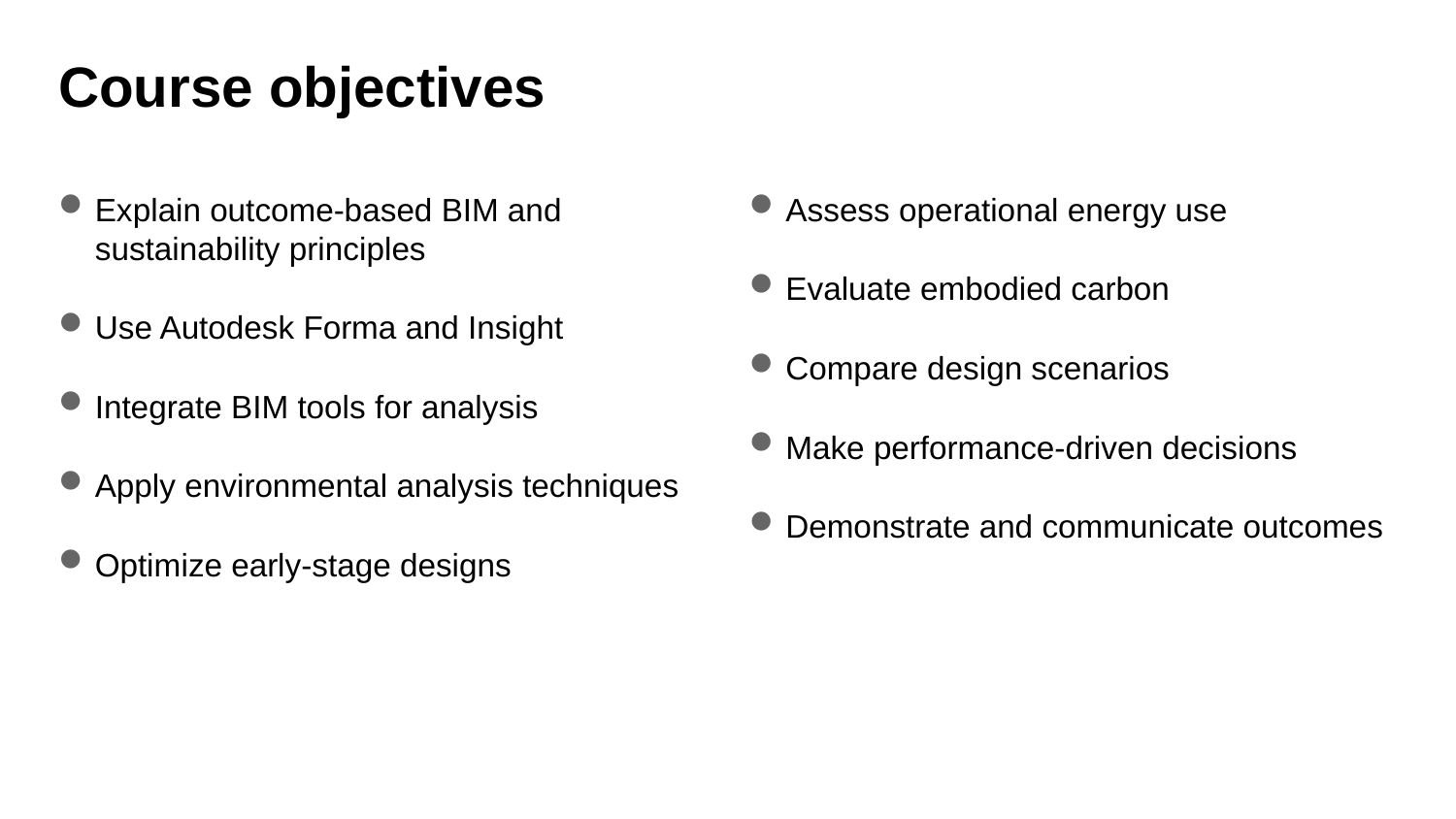

# Course objectives
Explain outcome-based BIM and sustainability principles
Use Autodesk Forma and Insight
Integrate BIM tools for analysis
Apply environmental analysis techniques
Optimize early-stage designs
Assess operational energy use
Evaluate embodied carbon
Compare design scenarios
Make performance-driven decisions
Demonstrate and communicate outcomes